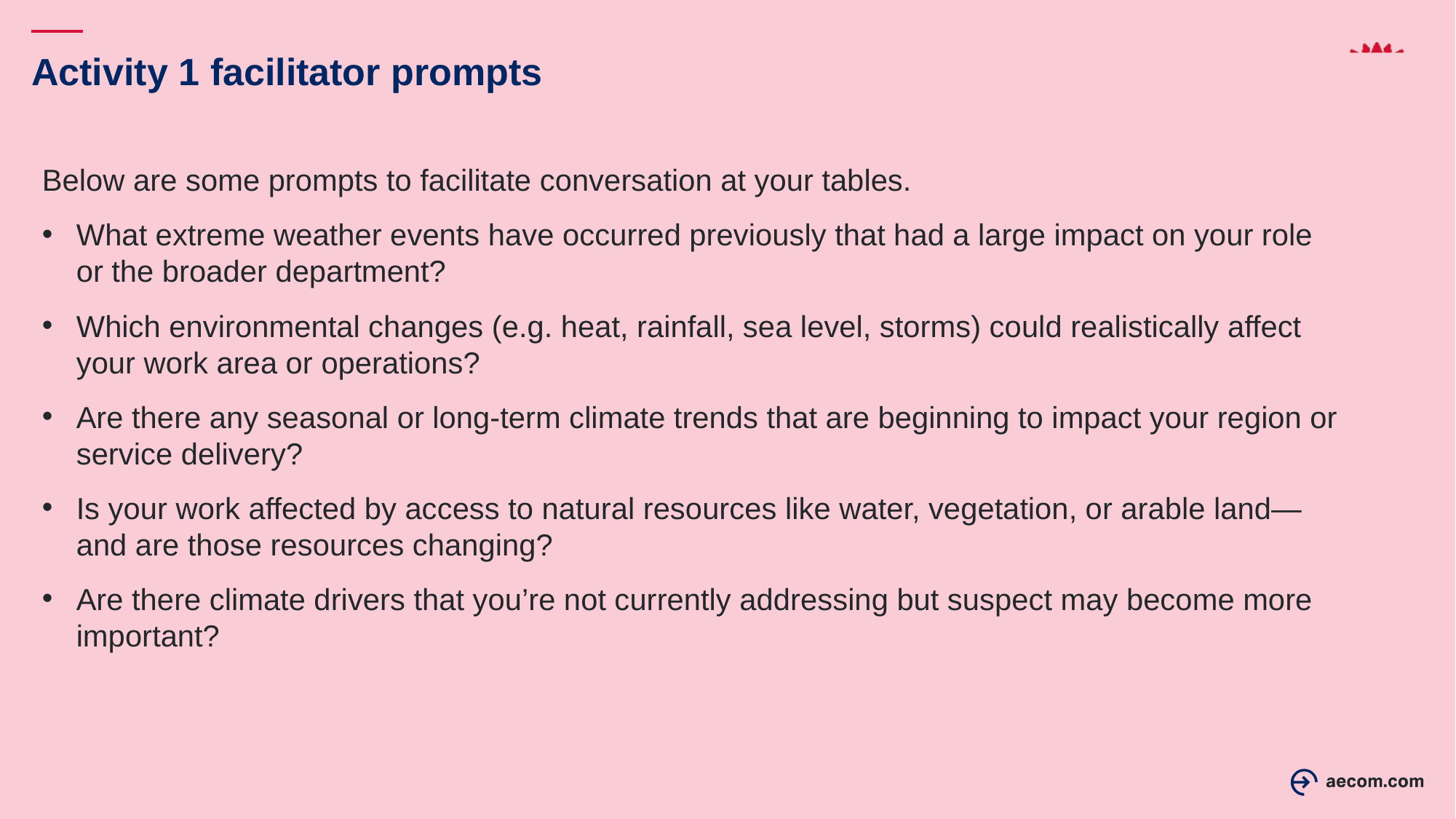

# Activity 1 facilitator prompts
Below are some prompts to facilitate conversation at your tables.
What extreme weather events have occurred previously that had a large impact on your role or the broader department?
Which environmental changes (e.g. heat, rainfall, sea level, storms) could realistically affect your work area or operations?
Are there any seasonal or long-term climate trends that are beginning to impact your region or service delivery?
Is your work affected by access to natural resources like water, vegetation, or arable land—and are those resources changing?
Are there climate drivers that you’re not currently addressing but suspect may become more important?